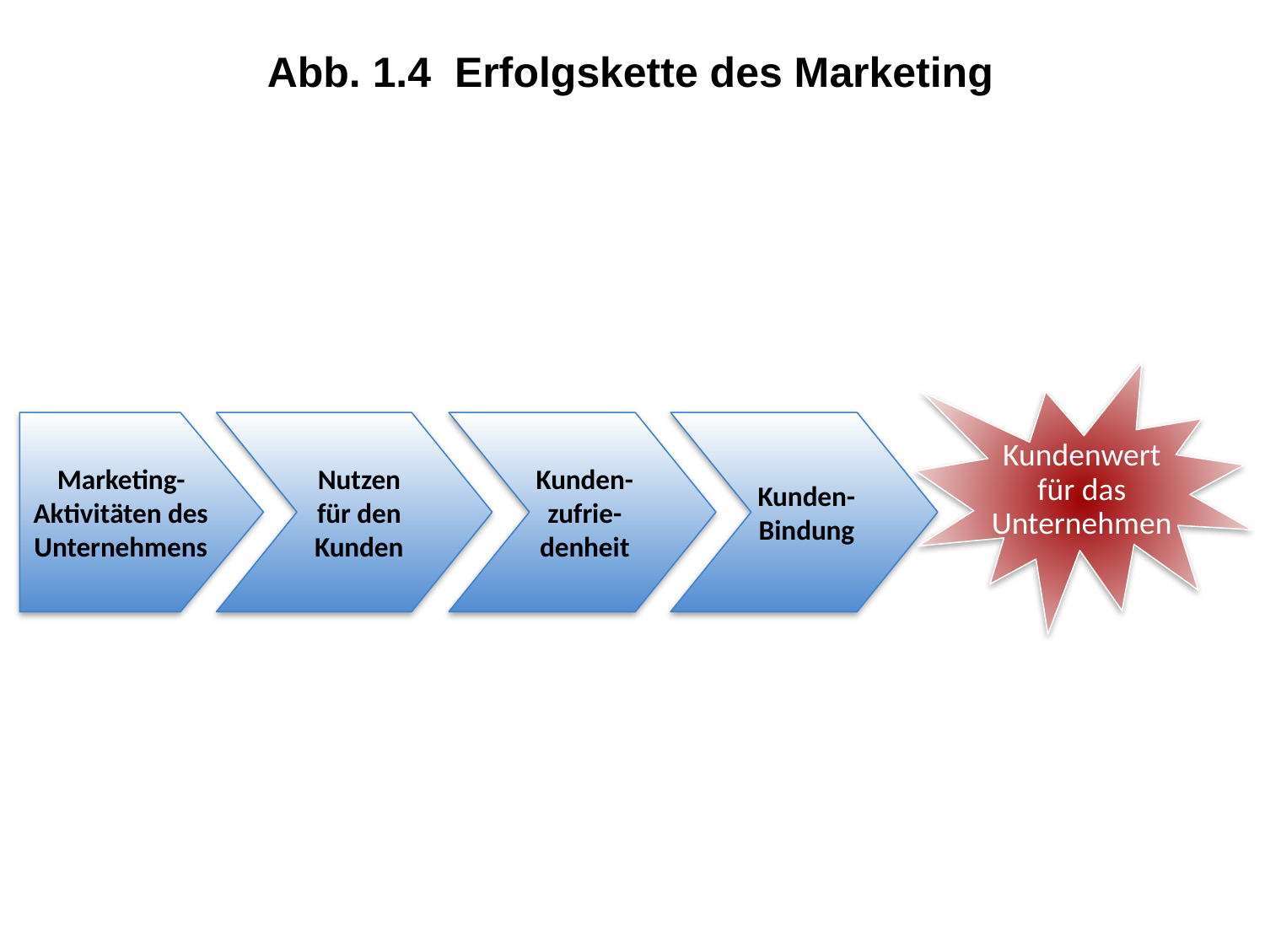

Abb. 1.4  Erfolgskette des Marketing
Kundenwert für das Unternehmen
Marketing-Aktivitäten des Unternehmens
Nutzen für den Kunden
Kunden-zufrie-denheit
Kunden-Bindung